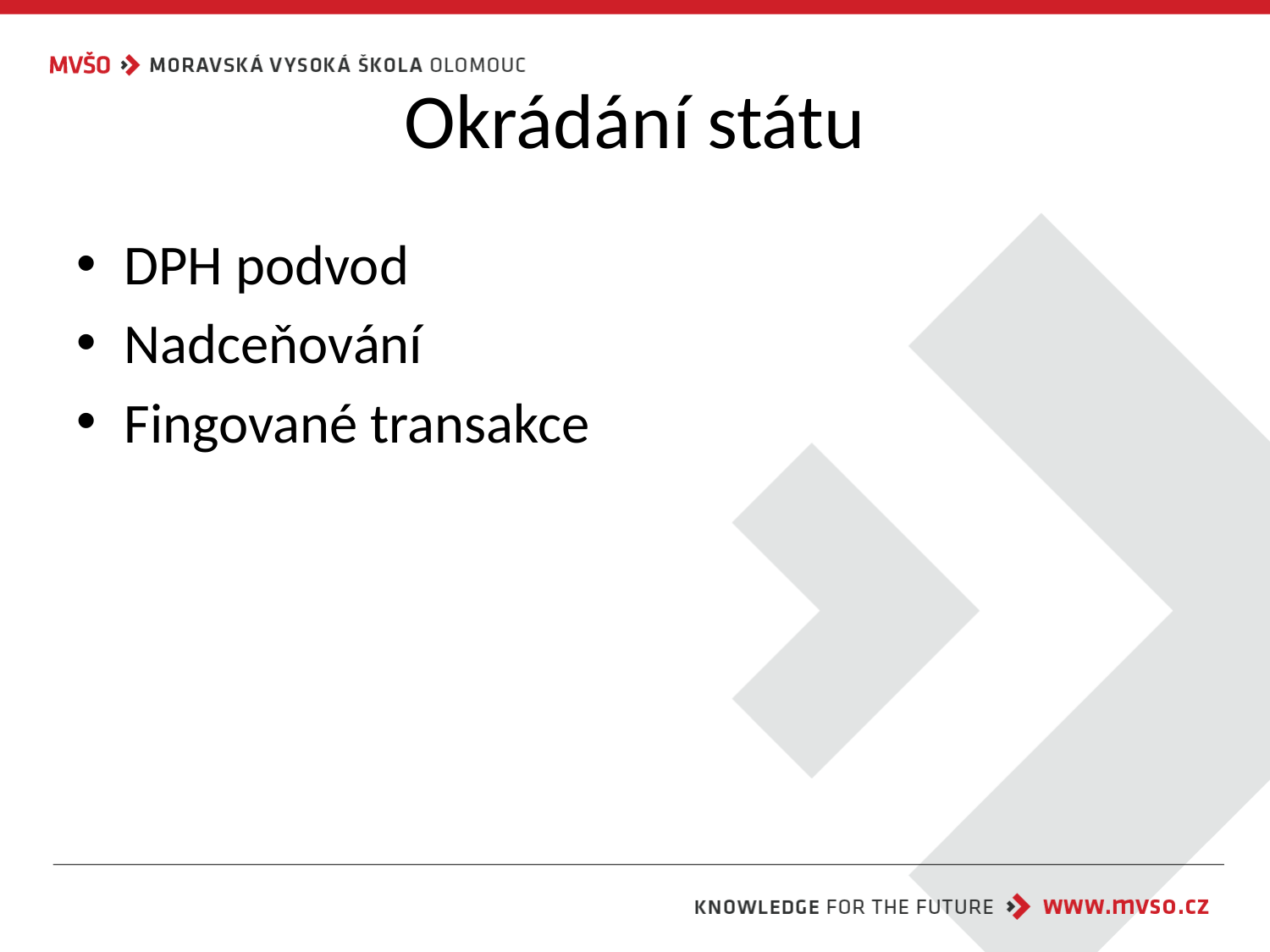

# Okrádání státu
DPH podvod
Nadceňování
Fingované transakce